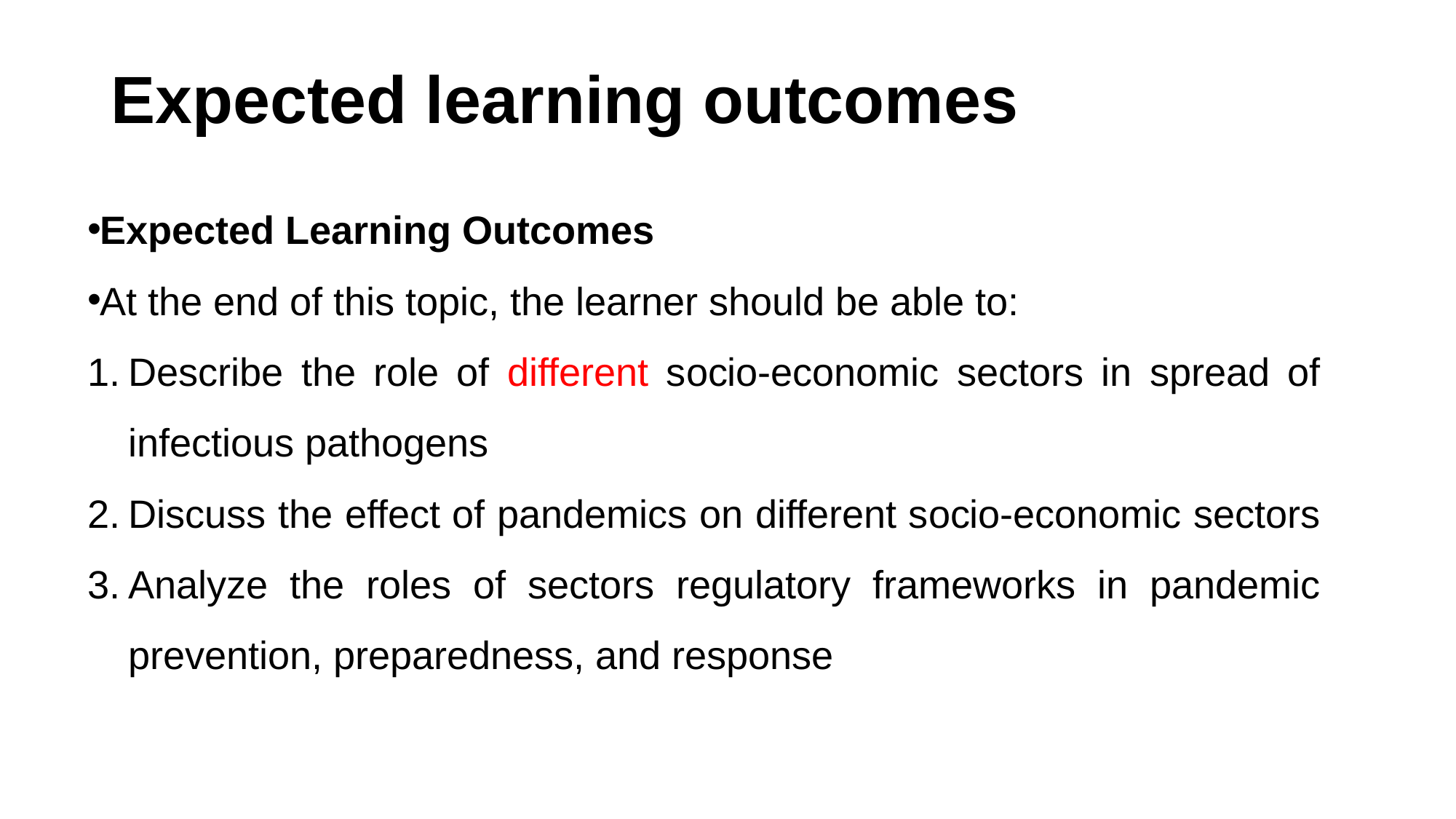

# Expected learning outcomes
Expected Learning Outcomes
At the end of this topic, the learner should be able to:
Describe the role of different socio-economic sectors in spread of infectious pathogens
Discuss the effect of pandemics on different socio-economic sectors
Analyze the roles of sectors regulatory frameworks in pandemic prevention, preparedness, and response